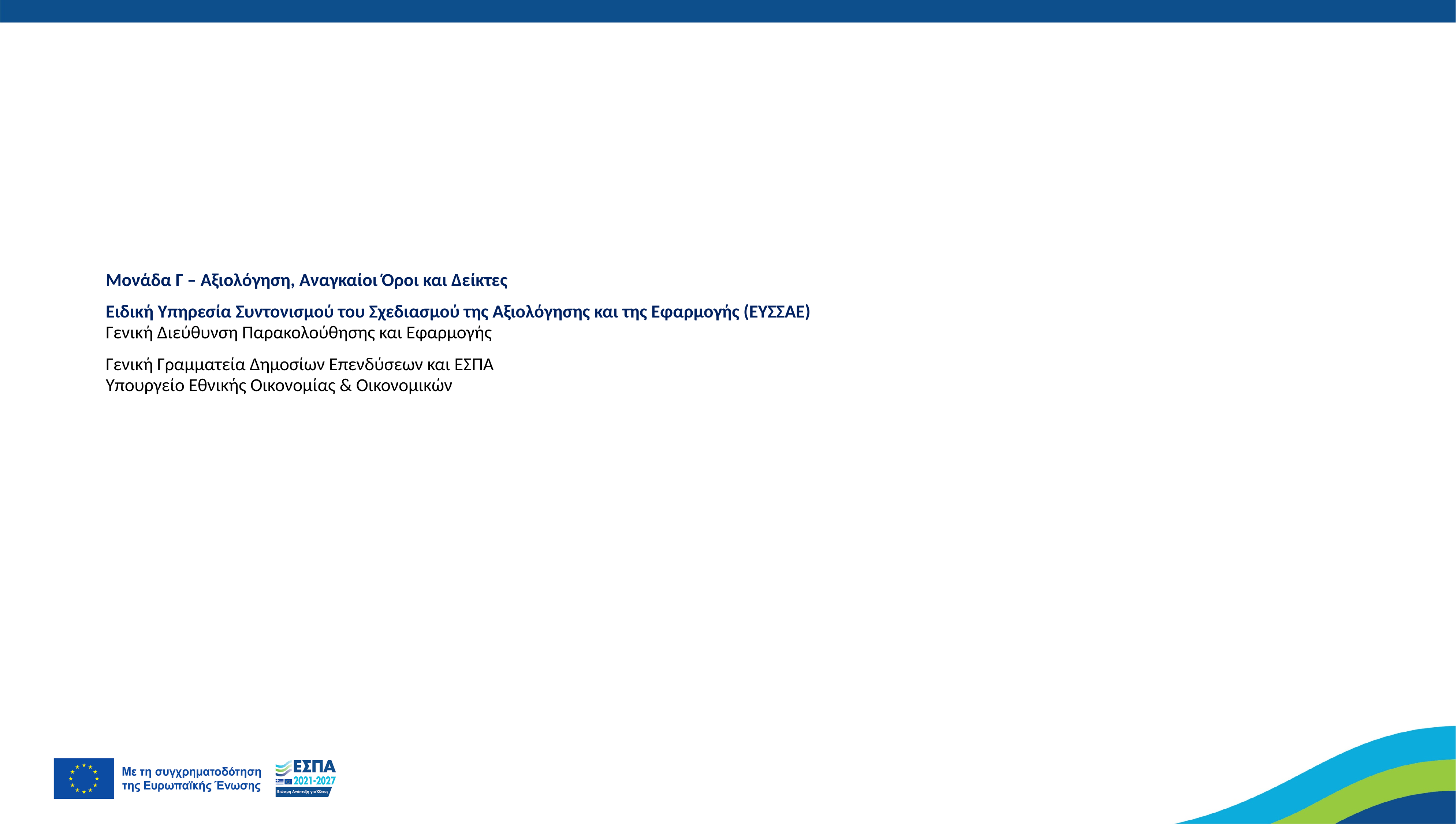

Μονάδα Γ – Αξιολόγηση, Αναγκαίοι Όροι και Δείκτες
Ειδική Υπηρεσία Συντονισμού του Σχεδιασμού της Αξιολόγησης και της Εφαρμογής (ΕΥΣΣΑΕ)
Γενική Διεύθυνση Παρακολούθησης και Εφαρμογής
Γενική Γραμματεία Δημοσίων Επενδύσεων και ΕΣΠΑ
Υπουργείο Εθνικής Οικονομίας & Οικονομικών